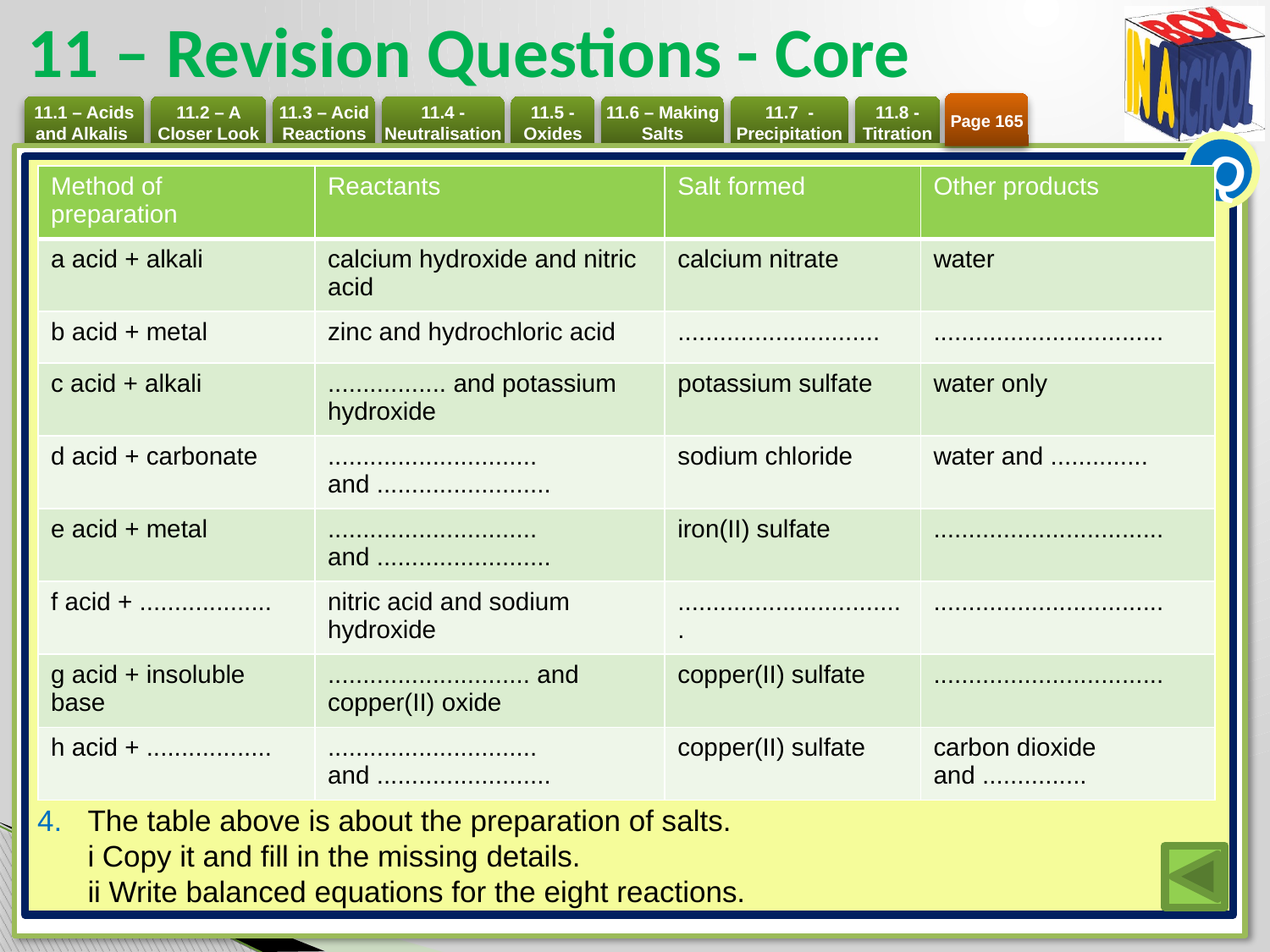

# 11 – Revision Questions - Core
Page 165
Q

The table above is about the preparation of salts.
i Copy it and fill in the missing details.
ii Write balanced equations for the eight reactions.
| Method of preparation | Reactants | Salt formed | Other products |
| --- | --- | --- | --- |
| a acid + alkali | calcium hydroxide and nitric acid | calcium nitrate | water |
| b acid + metal | zinc and hydrochloric acid | ............................. | ................................. |
| c acid + alkali | ................. and potassium hydroxide | potassium sulfate | water only |
| d acid + carbonate | .............................. and ......................... | sodium chloride | water and .............. |
| e acid + metal | .............................. and ......................... | iron(II) sulfate | ................................. |
| f acid + ................... | nitric acid and sodium hydroxide | ................................. | ................................. |
| g acid + insoluble base | ............................. and copper(II) oxide | copper(II) sulfate | ................................. |
| h acid + .................. | .............................. and ......................... | copper(II) sulfate | carbon dioxide and ............... |